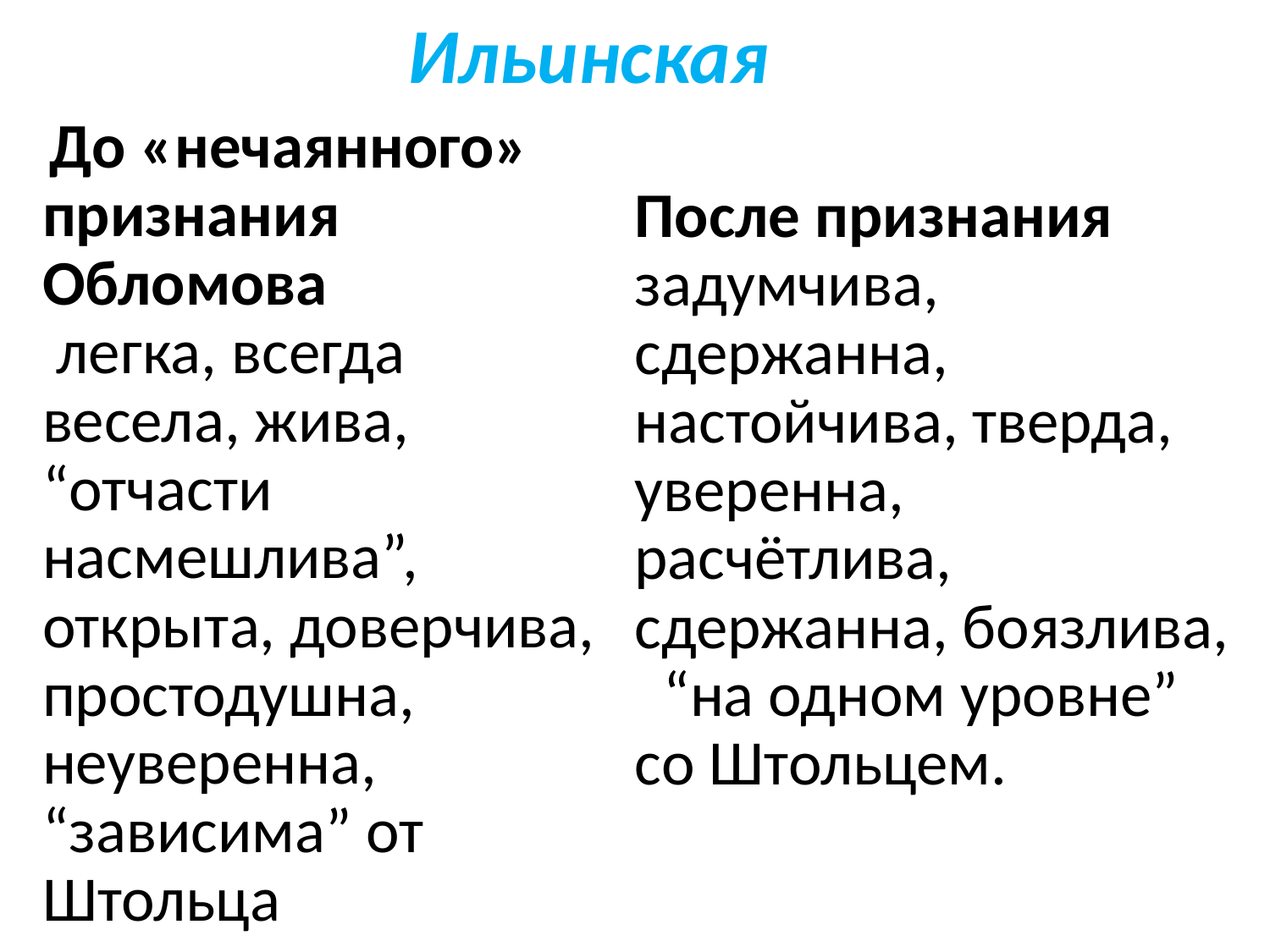

Ильинская
 До «нечаянного» признания Обломова
 легка, всегда весела, жива, “отчасти насмешлива”, открыта, доверчива, простодушна, неуверенна, “зависима” от Штольца
После признания
задумчива, сдержанна, настойчива, тверда, уверенна, расчётлива, сдержанна, боязлива,
  “на одном уровне” со Штольцем.